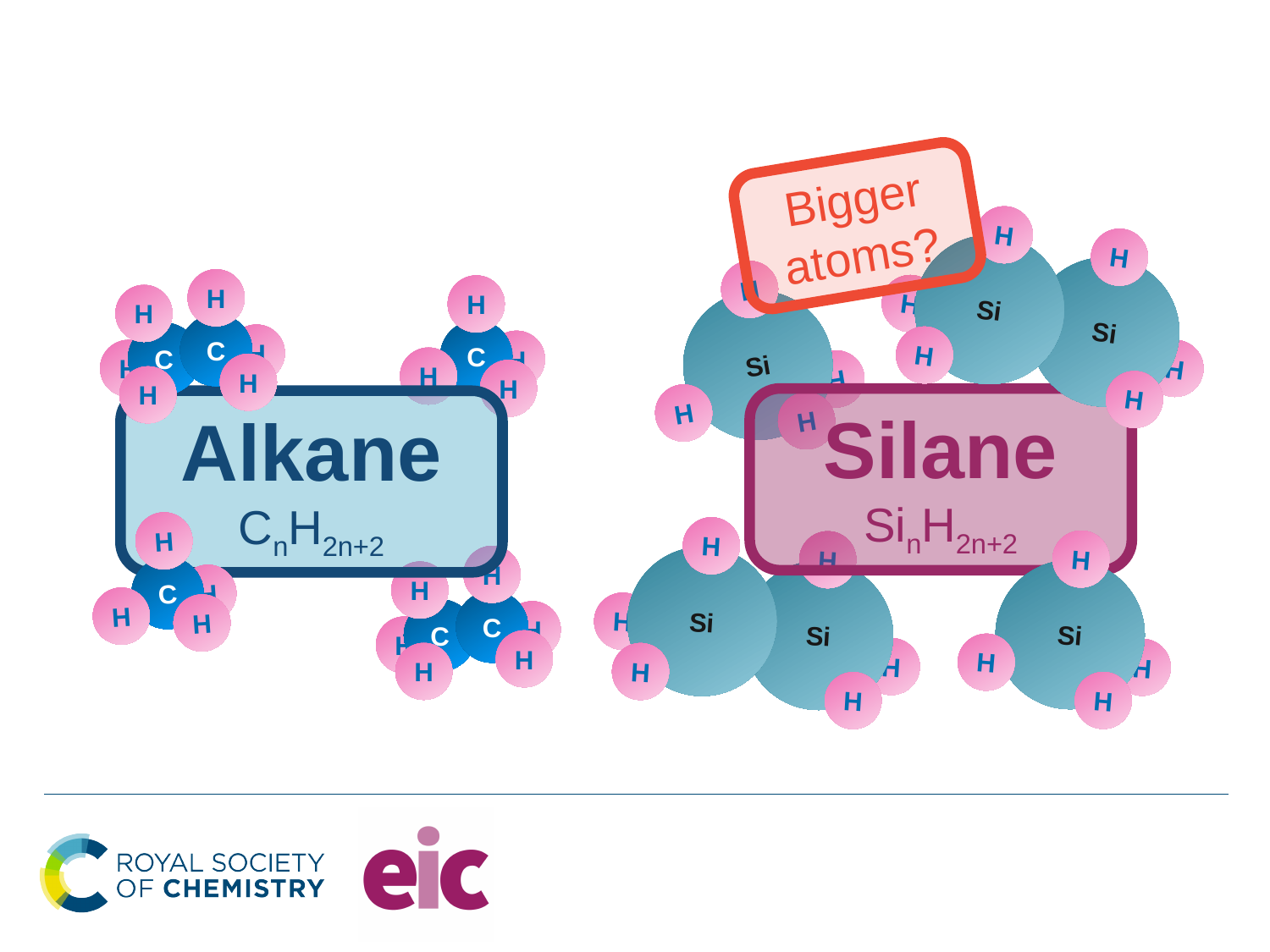

Bigger atoms?
H
H
Si
Si
H
H
H
H
H
Si
H
H
H
H
H
C
C
H
H
H
H
H
C
H
H
H
Silane
SinH2n+2
Alkane
CnH2n+2
H
C
H
H
H
H
H
Si
Si
H
H
H
H
H
Si
H
H
H
H
H
C
C
H
H
H
H